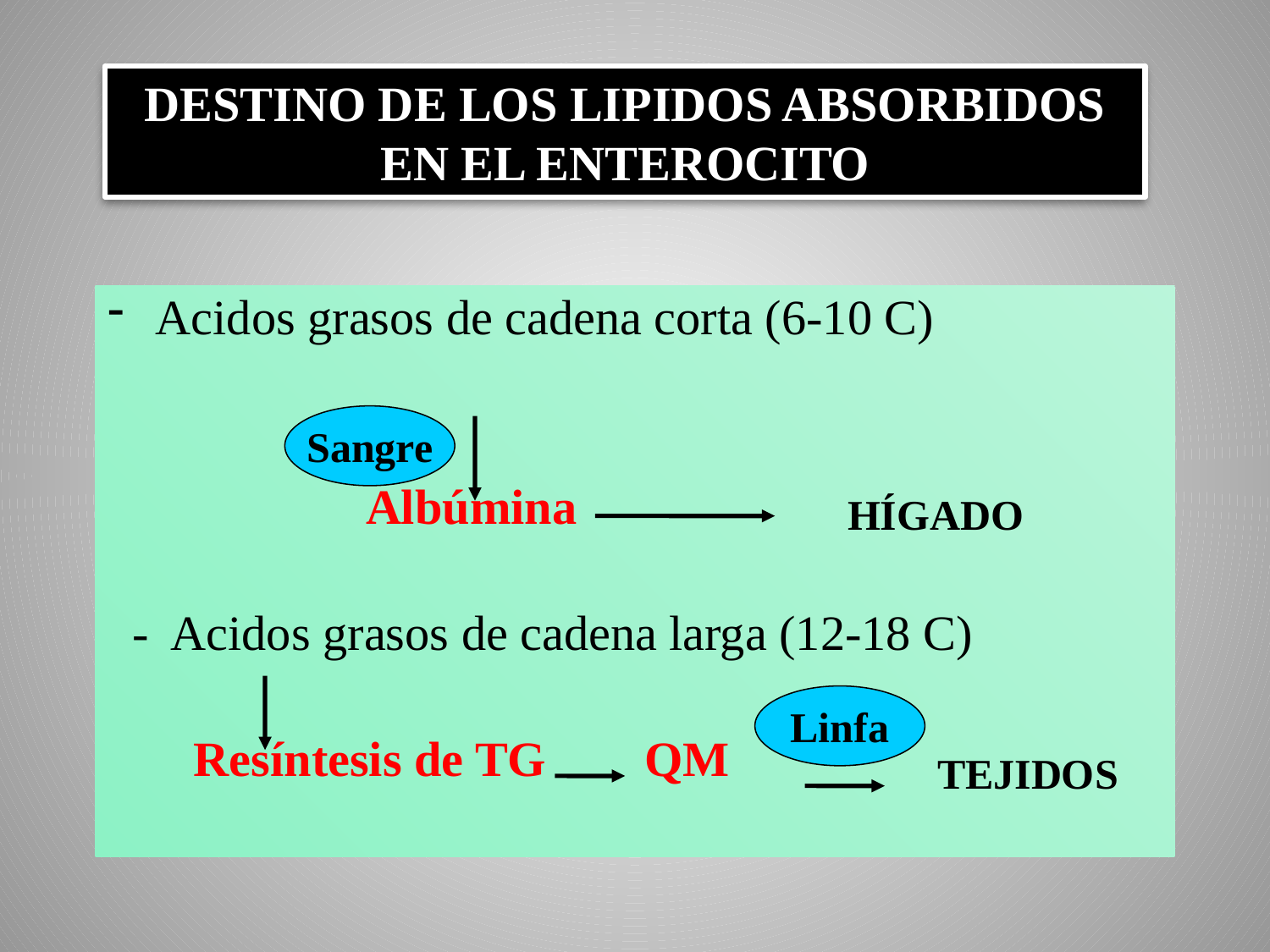

DESTINO DE LOS LIPIDOS ABSORBIDOS EN EL ENTEROCITO
Acidos grasos de cadena corta (6-10 C)

                     Albúmina

  -  Acidos grasos de cadena larga (12-18 C)

       Resíntesis de TG        QM

Sangre

HÍGADO

Linfa
TEJIDOS